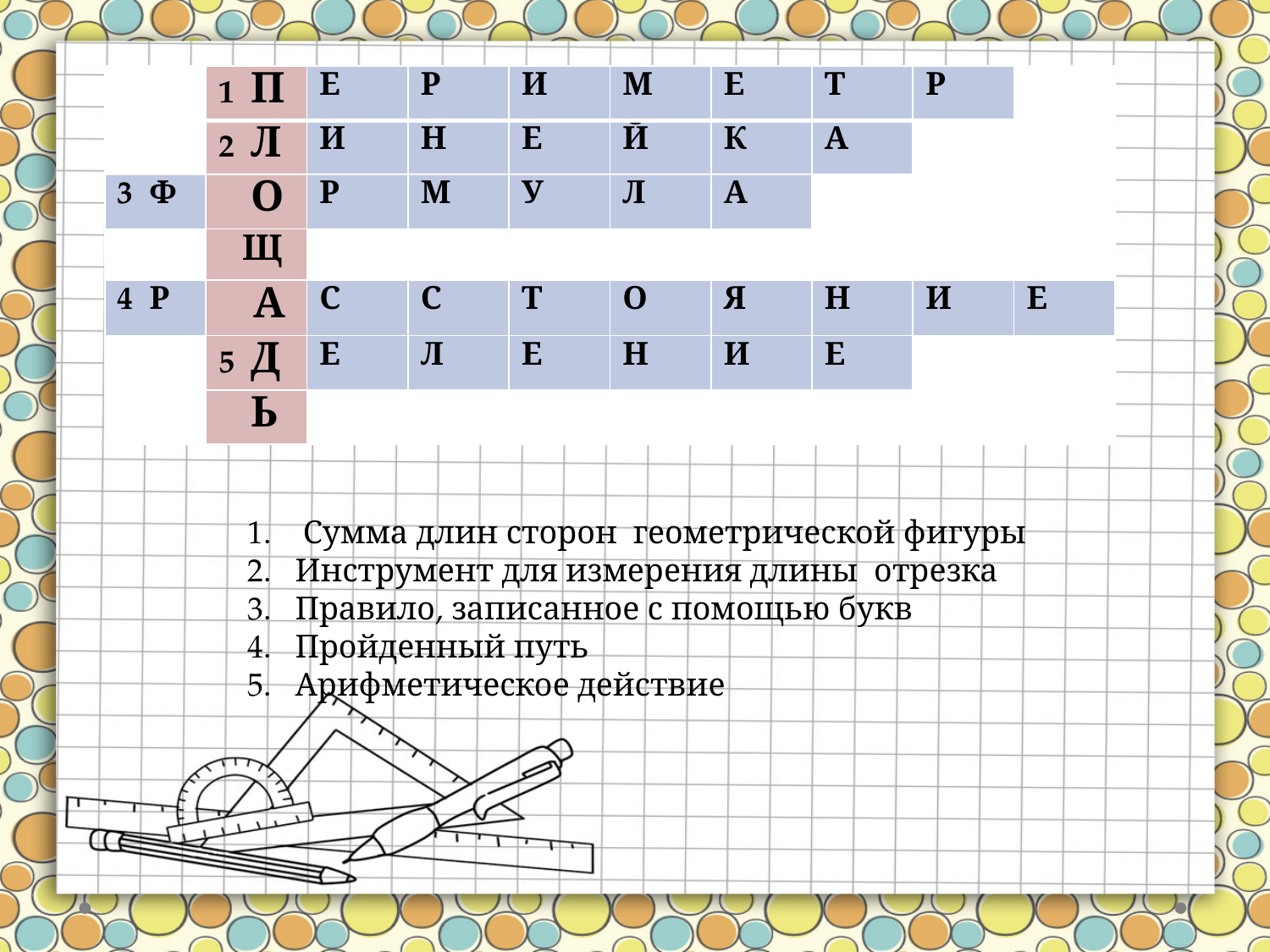

|  | 1 П | Е | Р | И | М | Е | Т | Р |  |
| --- | --- | --- | --- | --- | --- | --- | --- | --- | --- |
|  | 2 Л | И | Н | Е | Й | К | А |  |  |
| 3 Ф | О | Р | М | У | Л | А |  |  |  |
|  | Щ |  |  |  |  |  |  |  |  |
| 4 Р | А | С | С | Т | О | Я | Н | И | Е |
|  | 5 Д | Е | Л | Е | Н | И | Е |  |  |
|  | Ь |  |  |  |  |  |  |  |  |
 Сумма длин сторон  геометрической фигуры
Инструмент для измерения длины  отрезка
Правило, записанное с помощью букв
Пройденный путь
Арифметическое действие